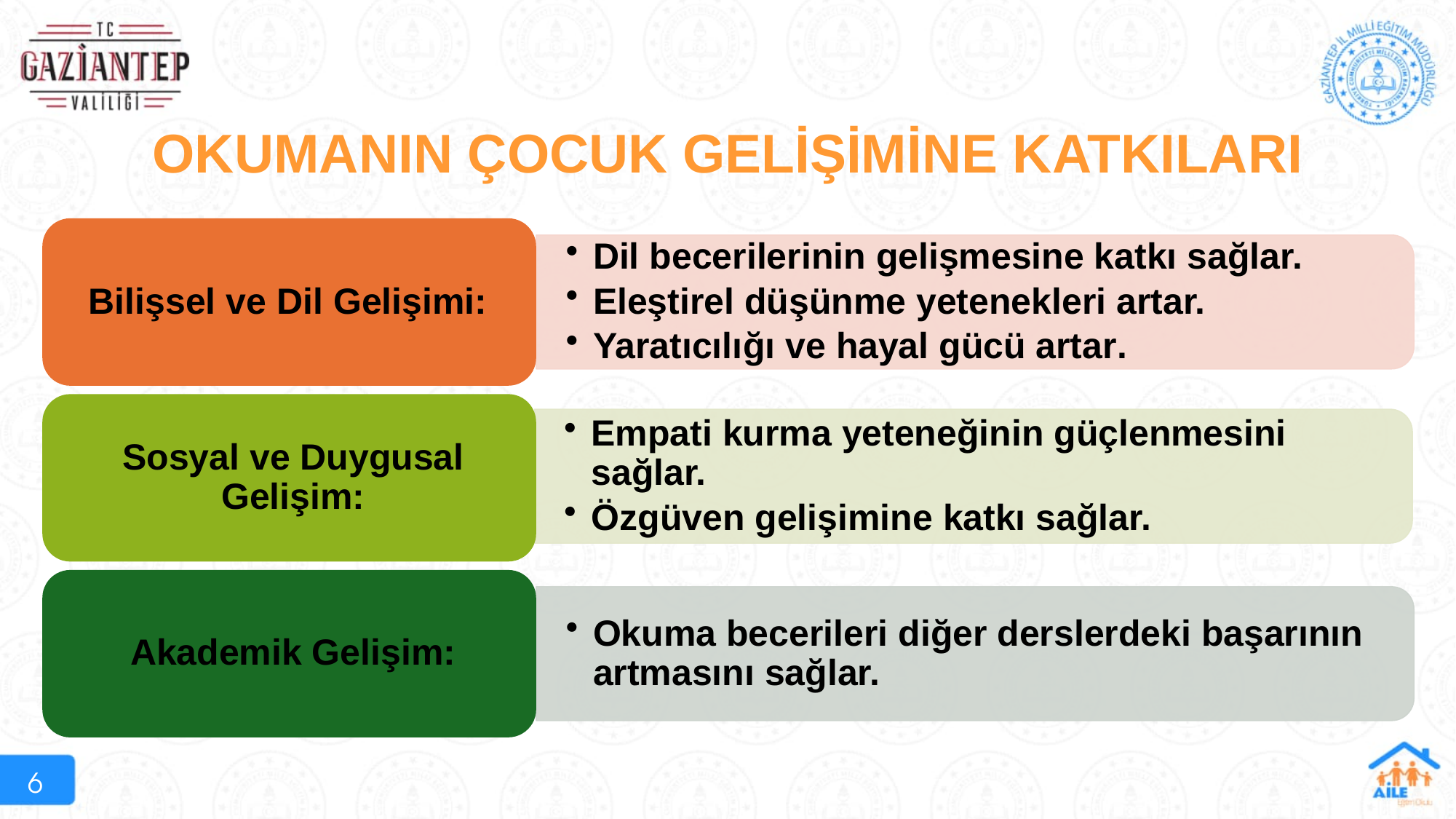

# OKUMANIN ÇOCUK GELİŞİMİNE KATKILARI
Dil becerilerinin gelişmesine katkı sağlar.
Eleştirel düşünme yetenekleri artar.
Yaratıcılığı ve hayal gücü artar.
Bilişsel ve Dil Gelişimi:
Empati kurma yeteneğinin güçlenmesini sağlar.
Özgüven gelişimine katkı sağlar.
Sosyal ve Duygusal Gelişim:
Okuma becerileri diğer derslerdeki başarının artmasını sağlar.
Akademik Gelişim:
6